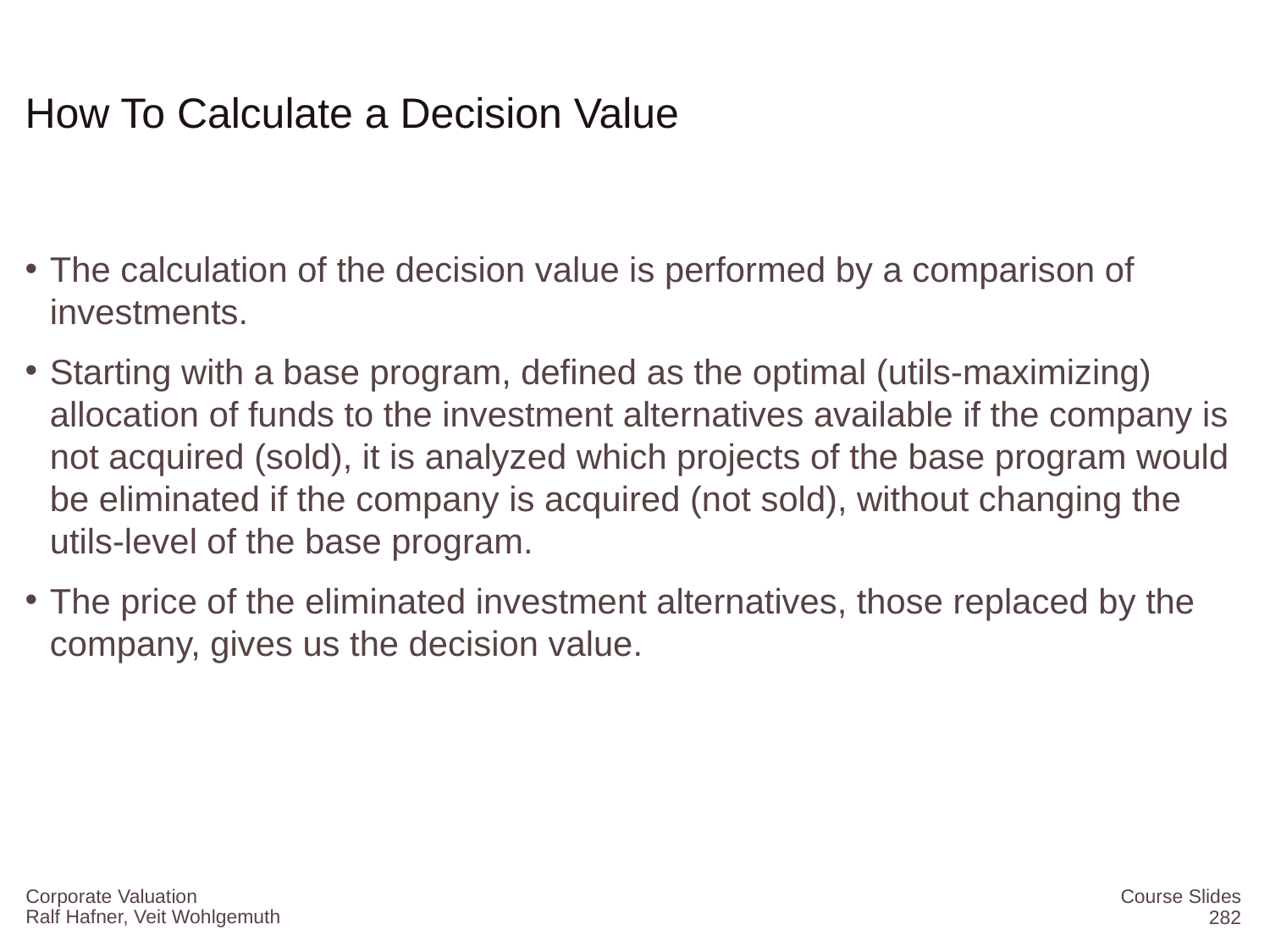

# How To Calculate a Decision Value
The calculation of the decision value is performed by a comparison of investments.
Starting with a base program, defined as the optimal (utils-maximizing) allocation of funds to the investment alternatives available if the company is not acquired (sold), it is analyzed which projects of the base program would be eliminated if the company is acquired (not sold), without changing the utils-level of the base program.
The price of the eliminated investment alternatives, those replaced by the company, gives us the decision value.
Corporate Valuation
Course Slides
282